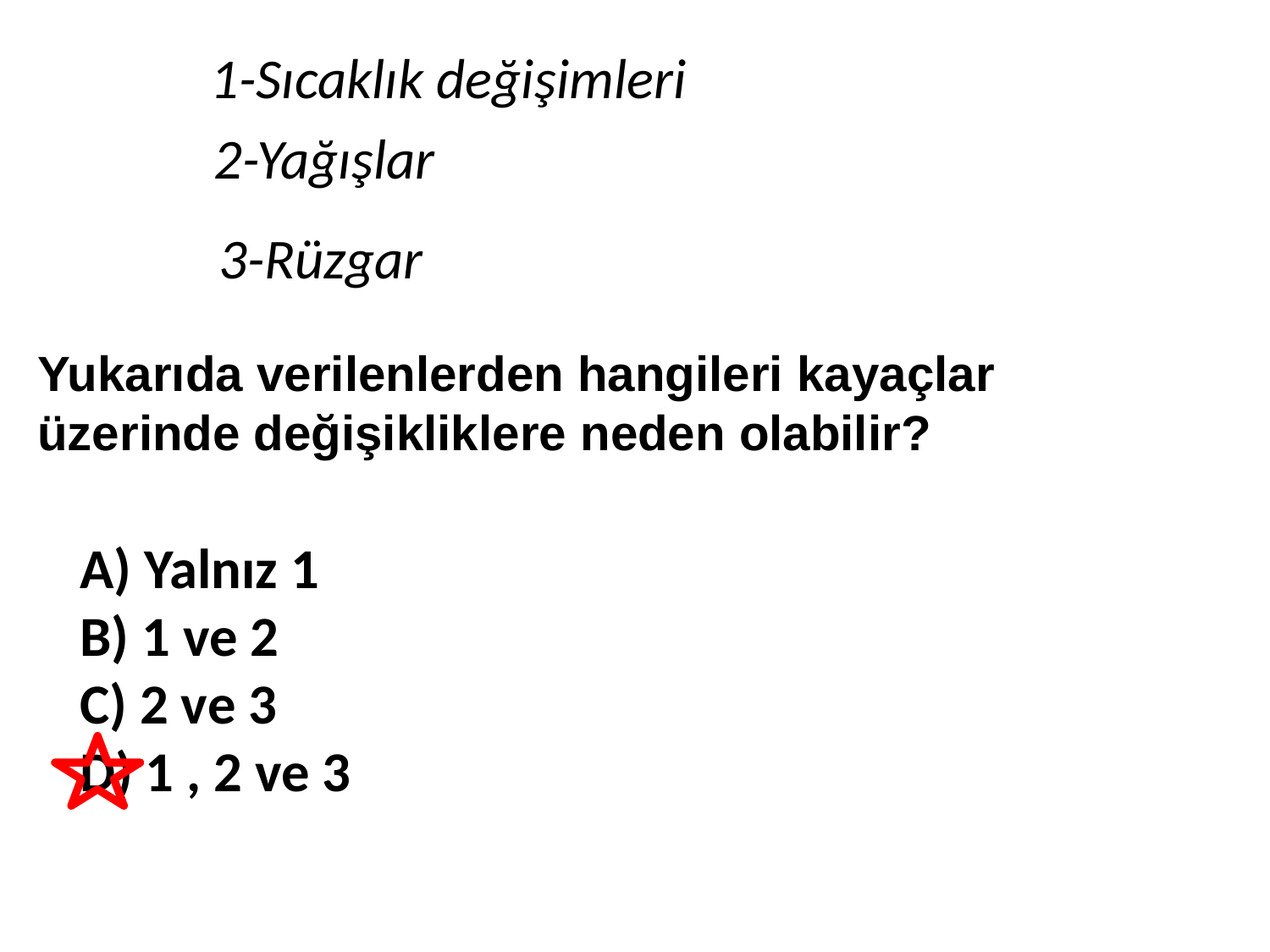

1-Sıcaklık değişimleri
2-Yağışlar
3-Rüzgar
Yukarıda verilenlerden hangileri kayaçlar üzerinde değişikliklere neden olabilir?
A) Yalnız 1
B) 1 ve 2
C) 2 ve 3
D) 1 , 2 ve 3